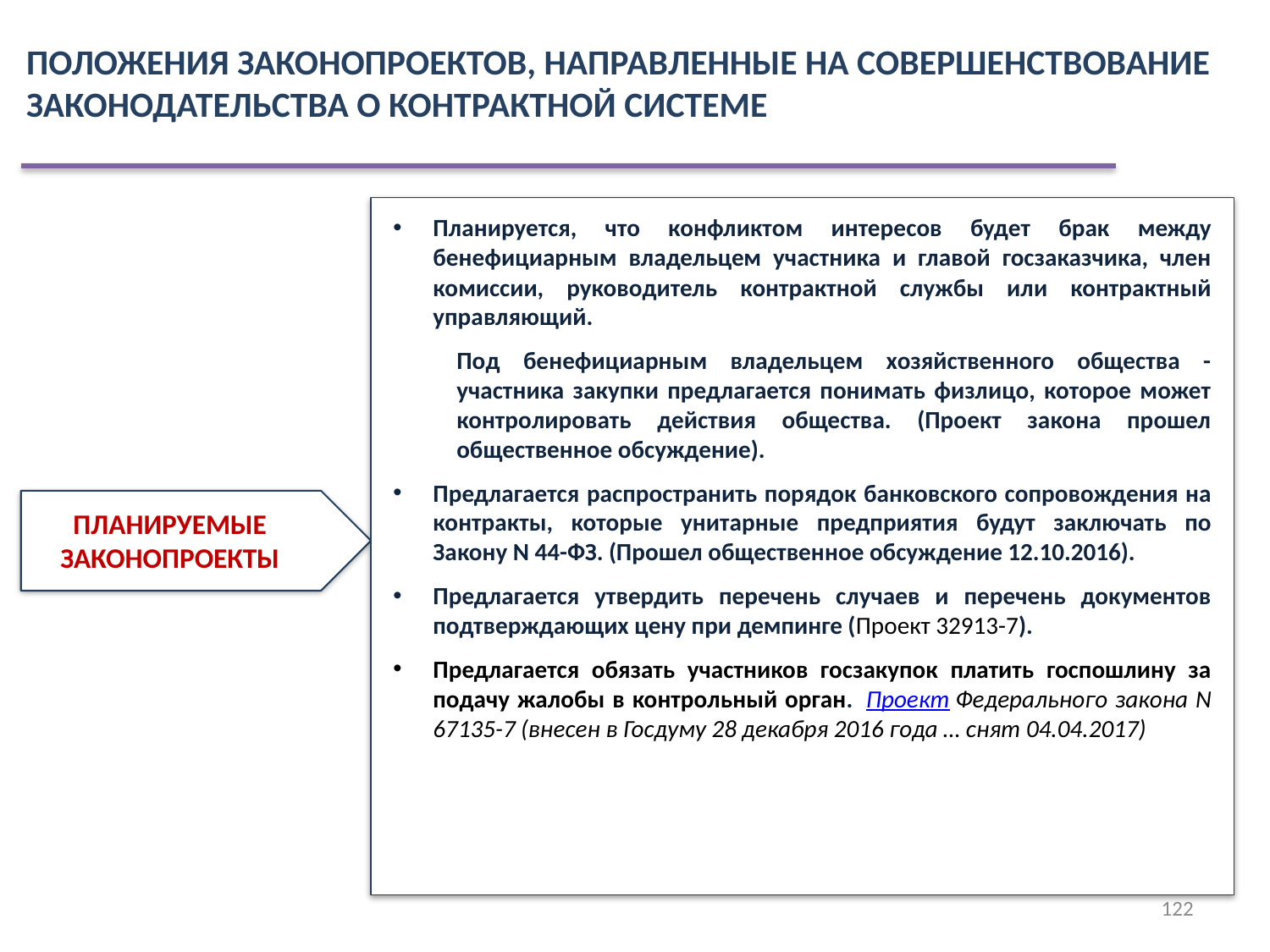

ПОЛОЖЕНИЯ ЗАКОНОПРОЕКТОВ, НАПРАВЛЕННЫЕ НА СОВЕРШЕНСТВОВАНИЕ ЗАКОНОДАТЕЛЬСТВА О КОНТРАКТНОЙ СИСТЕМЕ

Планируется, что конфликтом интересов будет брак между бенефициарным владельцем участника и главой госзаказчика, член комиссии, руководитель контрактной службы или контрактный управляющий.
Под бенефициарным владельцем хозяйственного общества - участника закупки предлагается понимать физлицо, которое может контролировать действия общества. (Проект закона прошел общественное обсуждение).
Предлагается распространить порядок банковского сопровождения на контракты, которые унитарные предприятия будут заключать по Закону N 44-ФЗ. (Прошел общественное обсуждение 12.10.2016).
Предлагается утвердить перечень случаев и перечень документов подтверждающих цену при демпинге (Проект 32913-7).
Предлагается обязать участников госзакупок платить госпошлину за подачу жалобы в контрольный орган.  Проект Федерального закона N 67135-7 (внесен в Госдуму 28 декабря 2016 года … снят 04.04.2017)

ПЛАНИРУЕМЫЕ ЗАКОНОПРОЕКТЫ
122